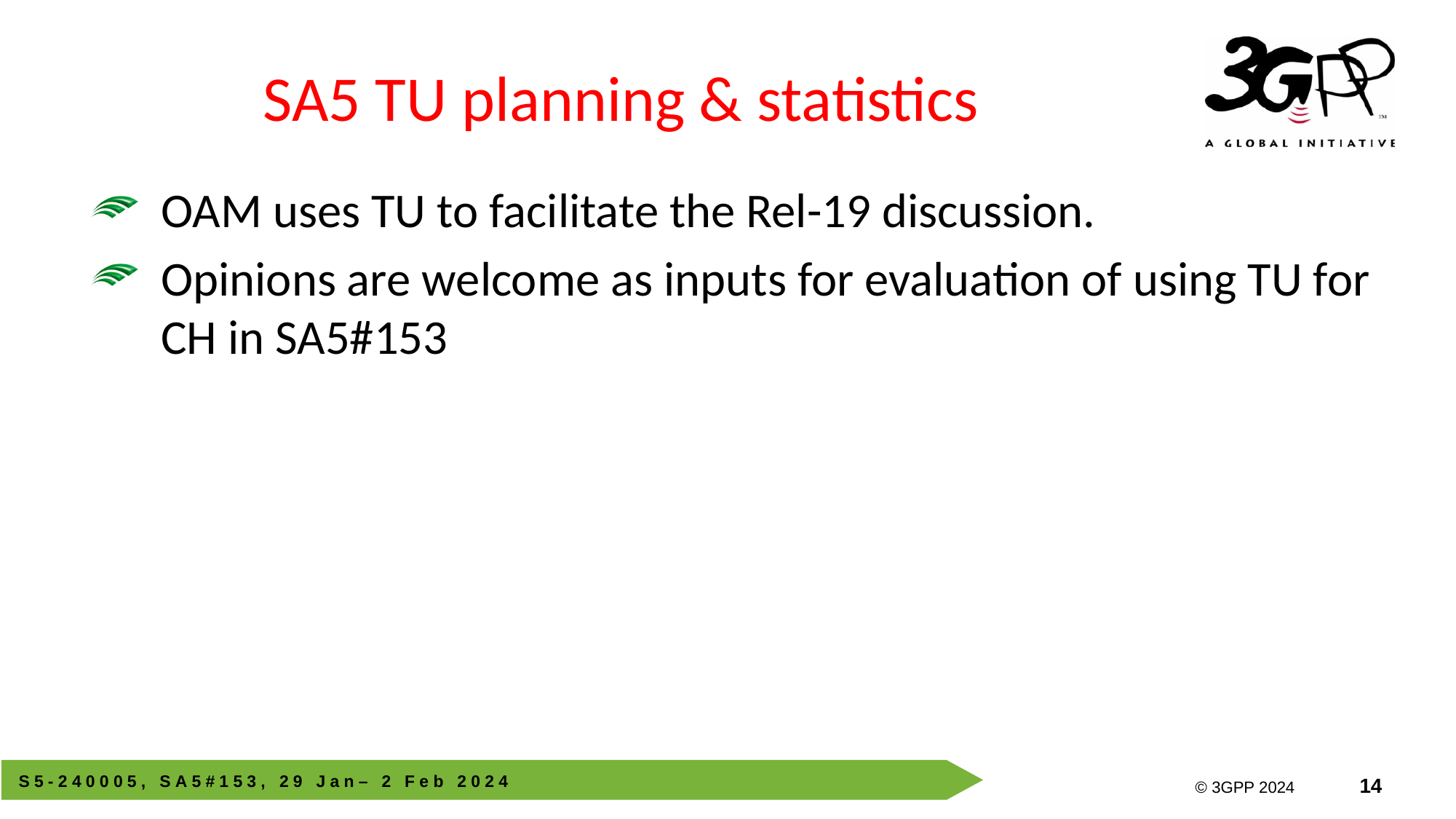

# SA5 TU planning & statistics
OAM uses TU to facilitate the Rel-19 discussion.
Opinions are welcome as inputs for evaluation of using TU for CH in SA5#153